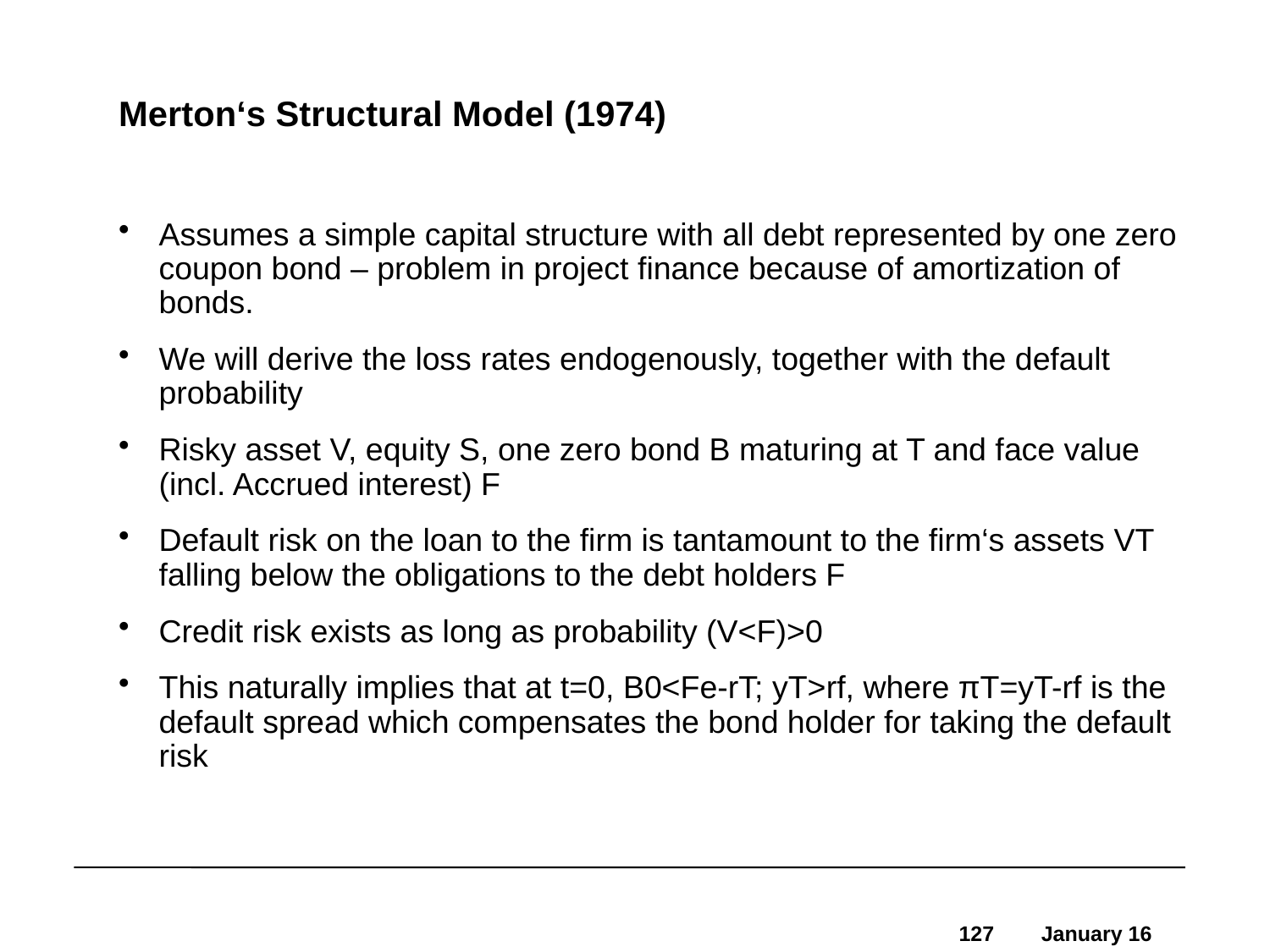

# Merton‘s Structural Model (1974)
Assumes a simple capital structure with all debt represented by one zero coupon bond – problem in project finance because of amortization of bonds.
We will derive the loss rates endogenously, together with the default probability
Risky asset V, equity S, one zero bond B maturing at T and face value (incl. Accrued interest) F
Default risk on the loan to the firm is tantamount to the firm‘s assets VT falling below the obligations to the debt holders F
Credit risk exists as long as probability (V<F)>0
This naturally implies that at t=0, B0<Fe-rT; yT>rf, where πT=yT-rf is the default spread which compensates the bond holder for taking the default risk